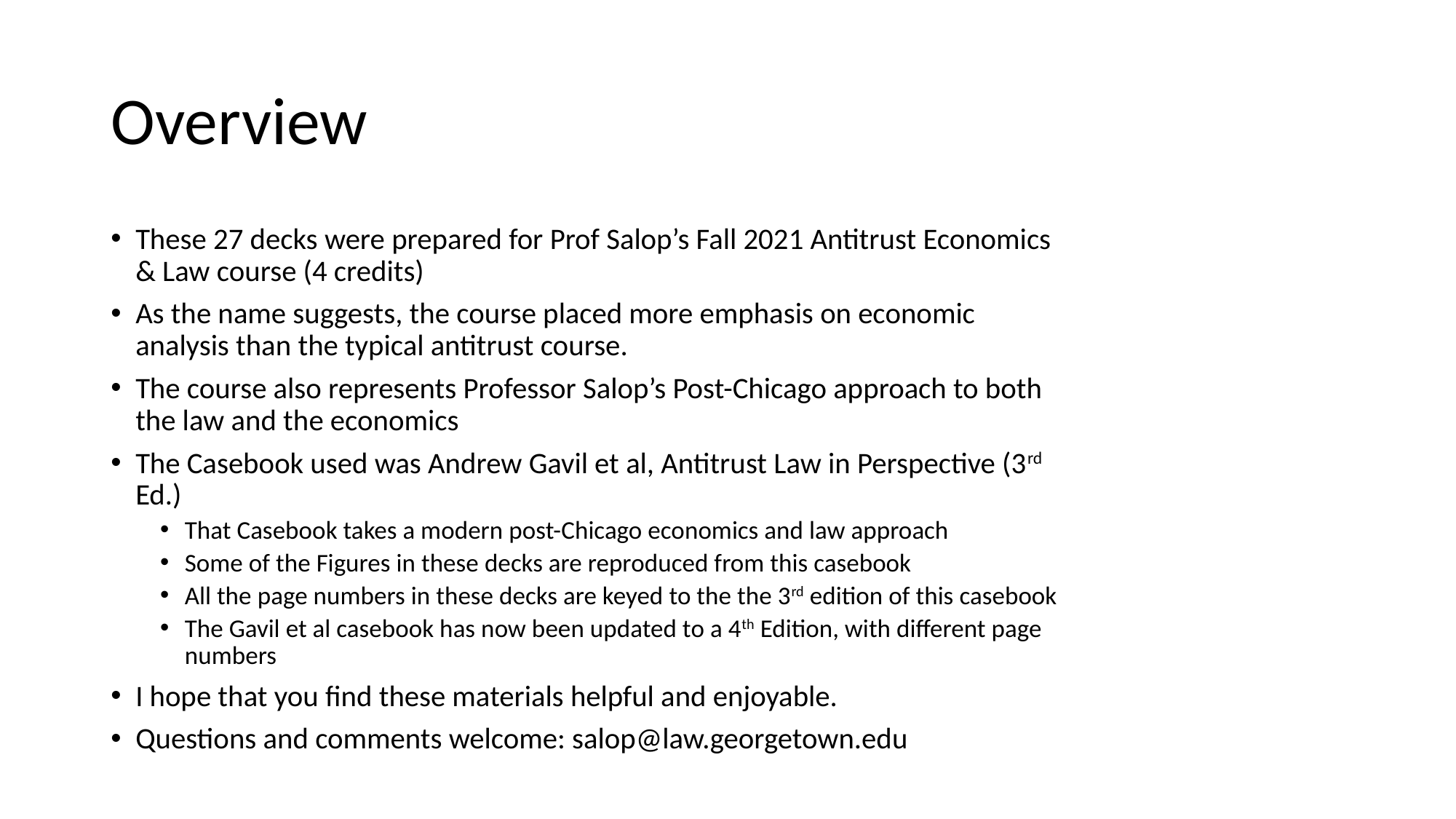

# Overview
These 27 decks were prepared for Prof Salop’s Fall 2021 Antitrust Economics & Law course (4 credits)
As the name suggests, the course placed more emphasis on economic analysis than the typical antitrust course.
The course also represents Professor Salop’s Post-Chicago approach to both the law and the economics
The Casebook used was Andrew Gavil et al, Antitrust Law in Perspective (3rd Ed.)
That Casebook takes a modern post-Chicago economics and law approach
Some of the Figures in these decks are reproduced from this casebook
All the page numbers in these decks are keyed to the the 3rd edition of this casebook
The Gavil et al casebook has now been updated to a 4th Edition, with different page numbers
I hope that you find these materials helpful and enjoyable.
Questions and comments welcome: salop@law.georgetown.edu